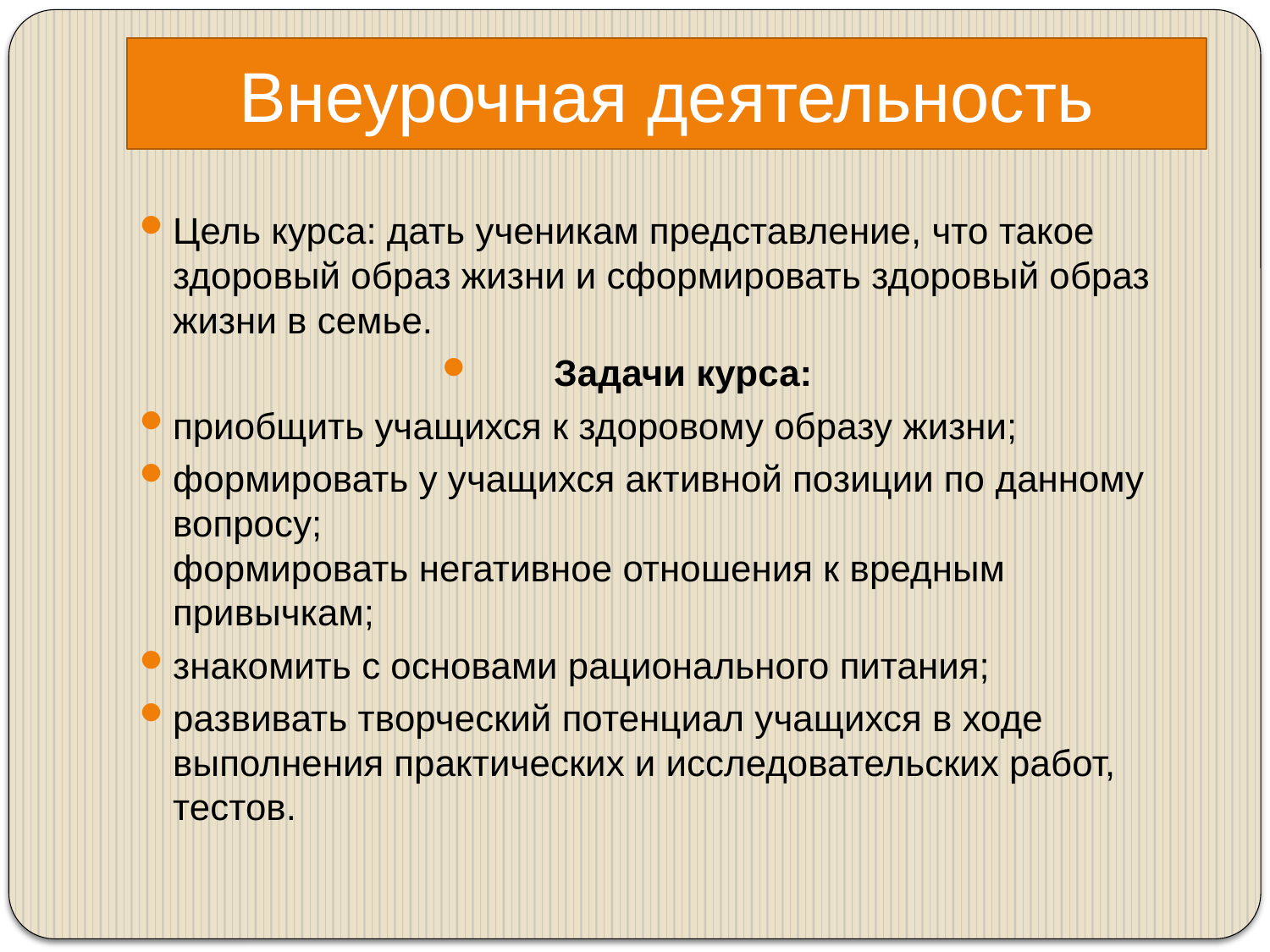

# Внеурочная деятельность
Цель курса: дать ученикам представление, что такое здоровый образ жизни и сформировать здоровый образ жизни в семье.
Задачи курса:
приобщить учащихся к здоровому образу жизни;
формировать у учащихся активной позиции по данному вопросу;
формировать негативное отношения к вредным привычкам;
знакомить с основами рационального питания;
развивать творческий потенциал учащихся в ходе выполнения практических и исследовательских работ, тестов.